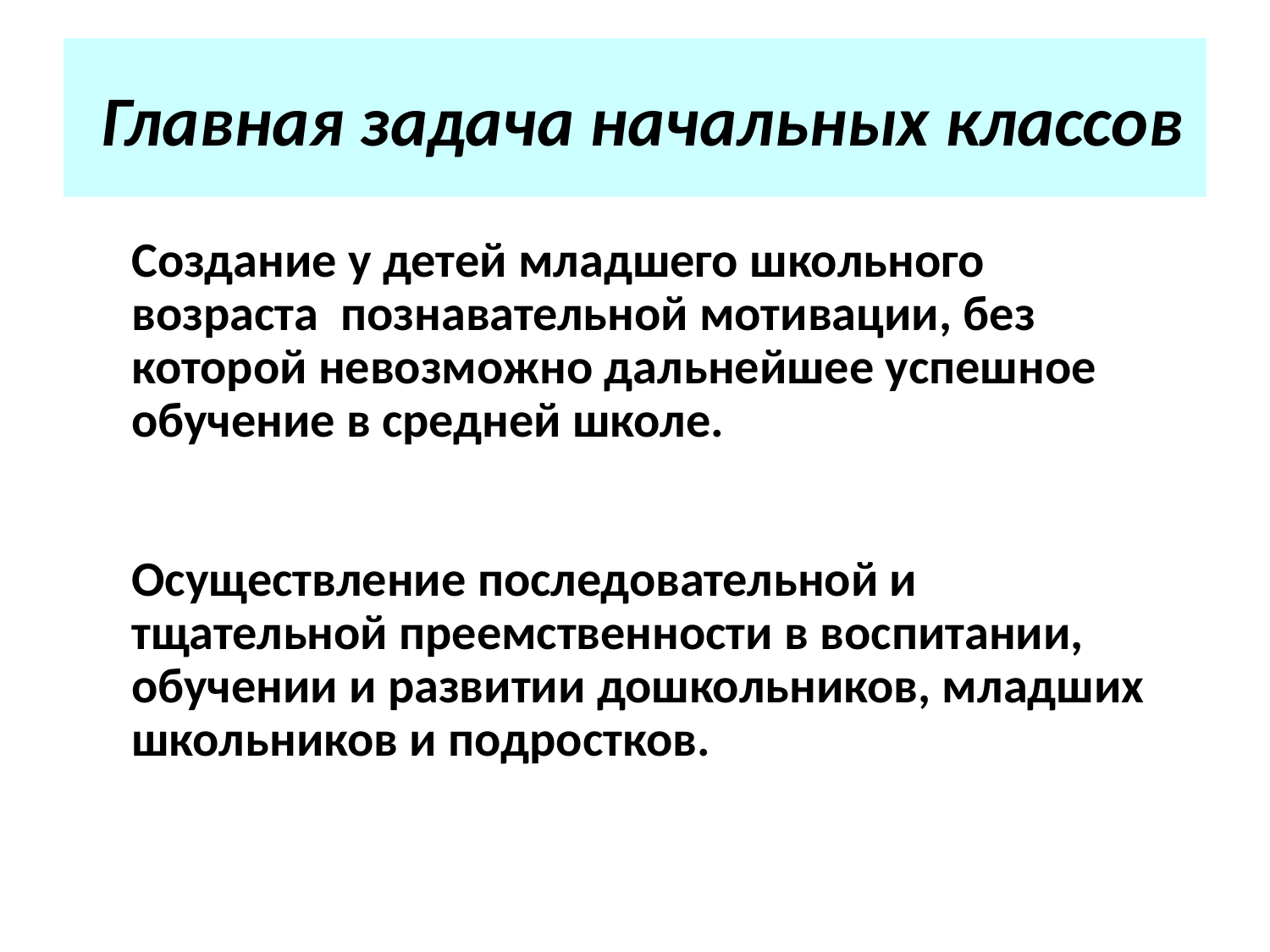

# Главная задача начальных классов
Создание у детей младшего школьного возраста  познавательной мотивации, без которой невозможно дальнейшее успешное обучение в средней школе.

Осуществление последовательной и тщательной преемственности в воспитании, обучении и развитии дошкольников, младших школьников и подростков.